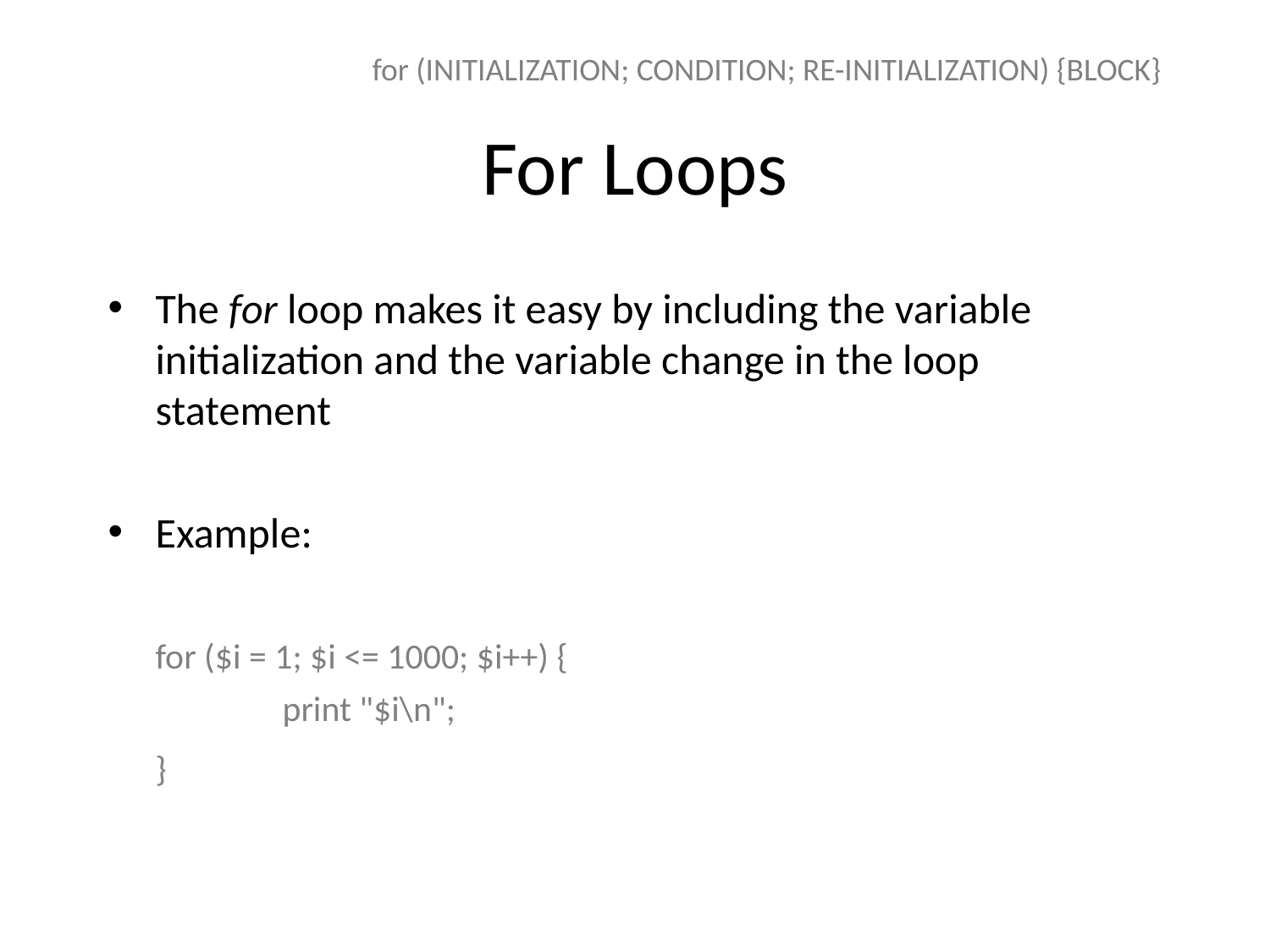

for (INITIALIZATION; CONDITION; RE-INITIALIZATION) {BLOCK}
# For Loops
The for loop makes it easy by including the variable initialization and the variable change in the loop statement

Example:

	for ($i = 1; $i <= 1000; $i++) {
		print "$i\n";
	}